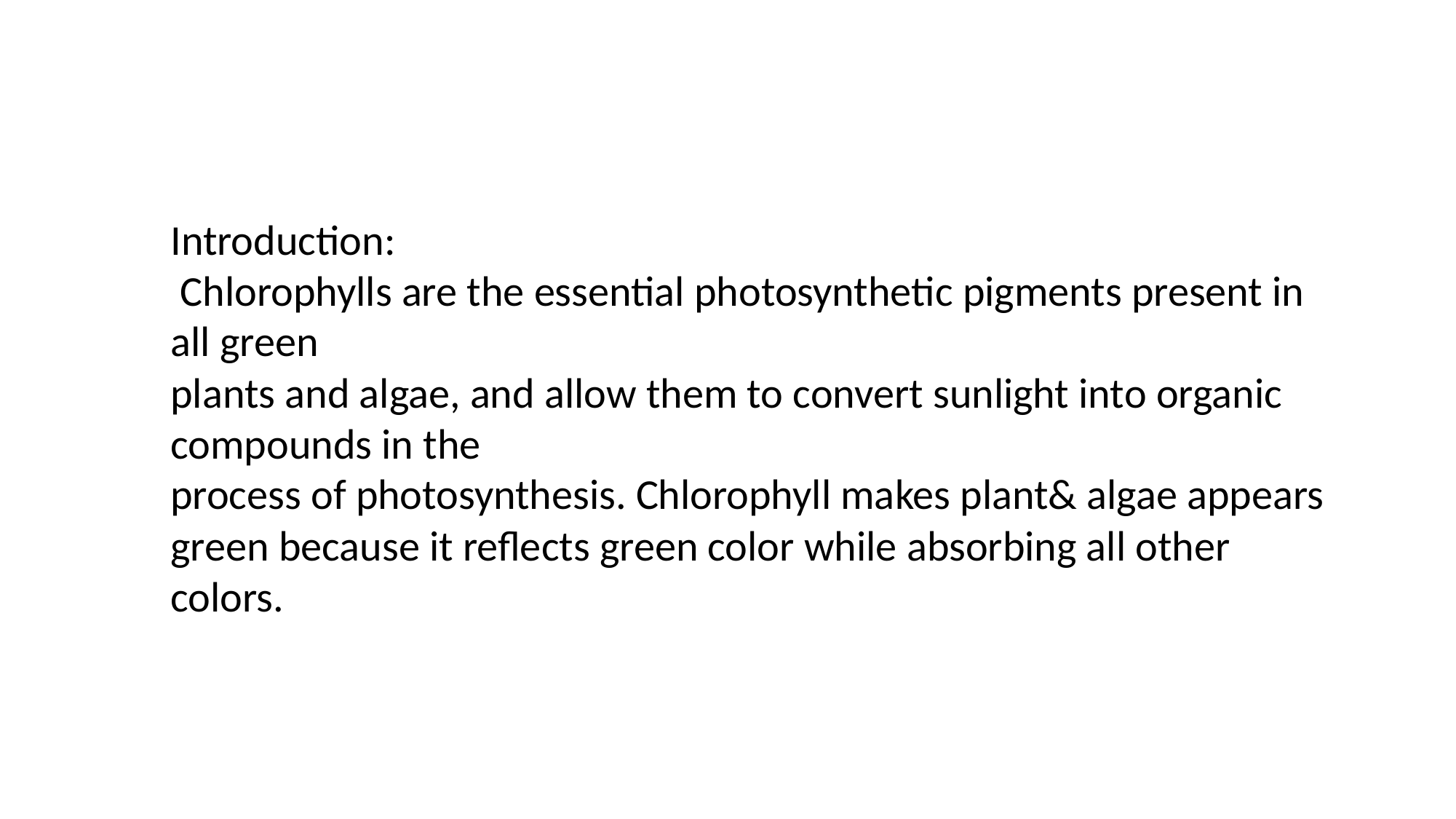

Introduction:
 Chlorophylls are the essential photosynthetic pigments present in all green
plants and algae, and allow them to convert sunlight into organic compounds in the
process of photosynthesis. Chlorophyll makes plant& algae appears green because it reflects green color while absorbing all other colors.